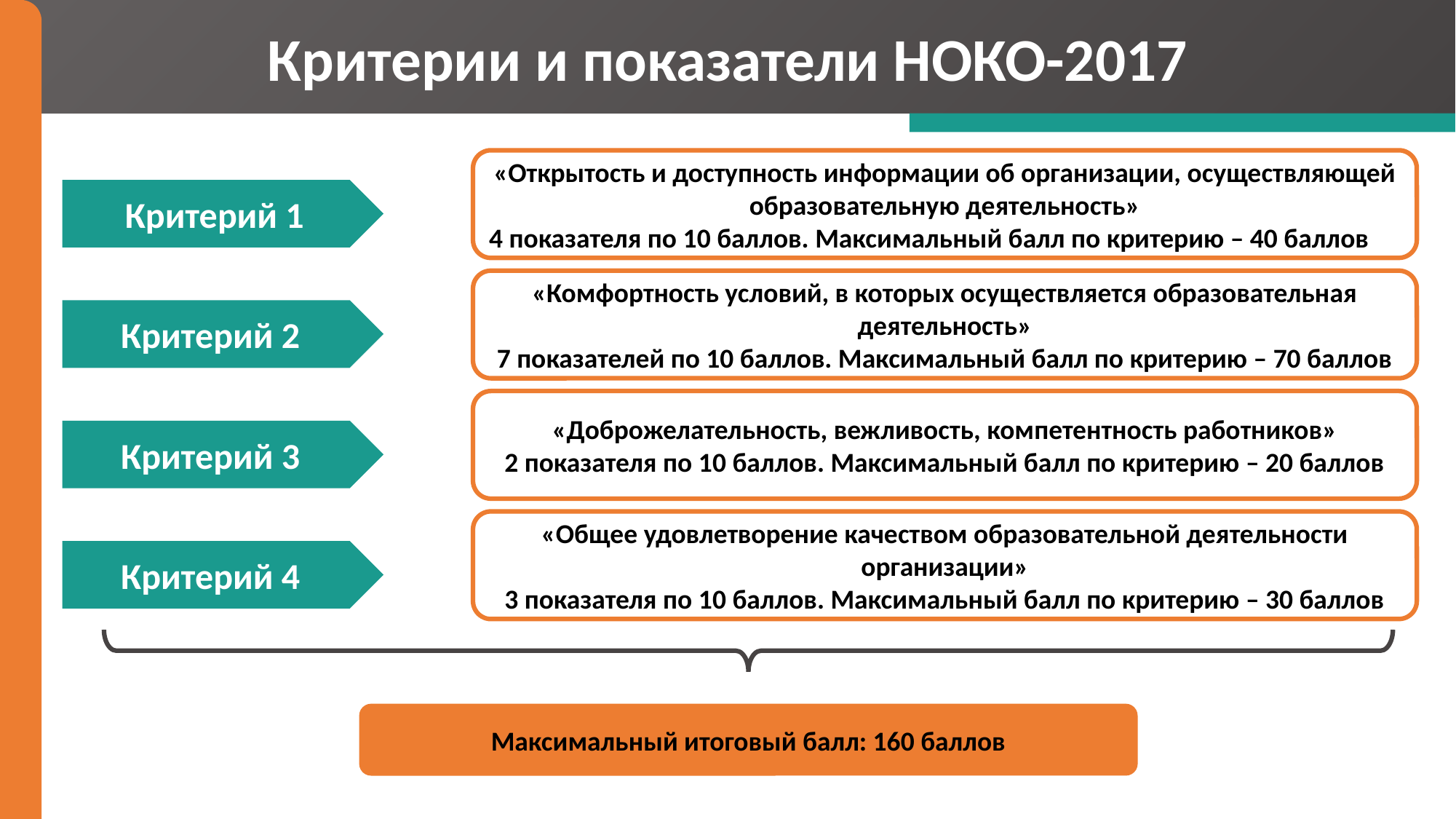

Критерии и показатели НОКО-2017

«Открытость и доступность информации об организации, осуществляющей образовательную деятельность»
4 показателя по 10 баллов. Максимальный балл по критерию – 40 баллов
Критерий 1
«Комфортность условий, в которых осуществляется образовательная деятельность»
7 показателей по 10 баллов. Максимальный балл по критерию – 70 баллов
Критерий 2

«Доброжелательность, вежливость, компетентность работников»
2 показателя по 10 баллов. Максимальный балл по критерию – 20 баллов
Критерий 3
«Общее удовлетворение качеством образовательной деятельности организации»
3 показателя по 10 баллов. Максимальный балл по критерию – 30 баллов
Критерий 4
Максимальный итоговый балл: 160 баллов